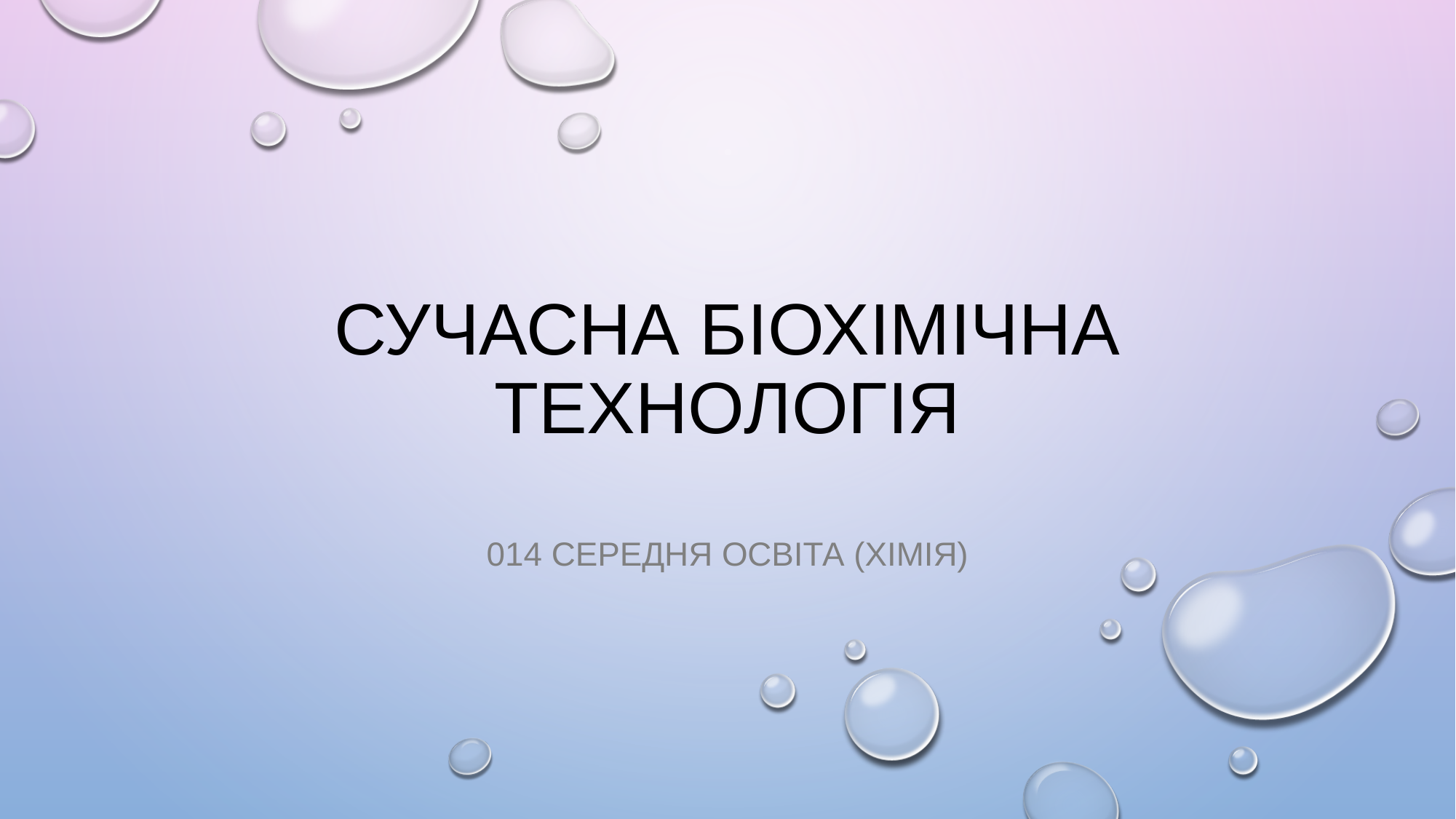

# Сучасна Біохімічна технологія

014 Середня освіта (хімія)